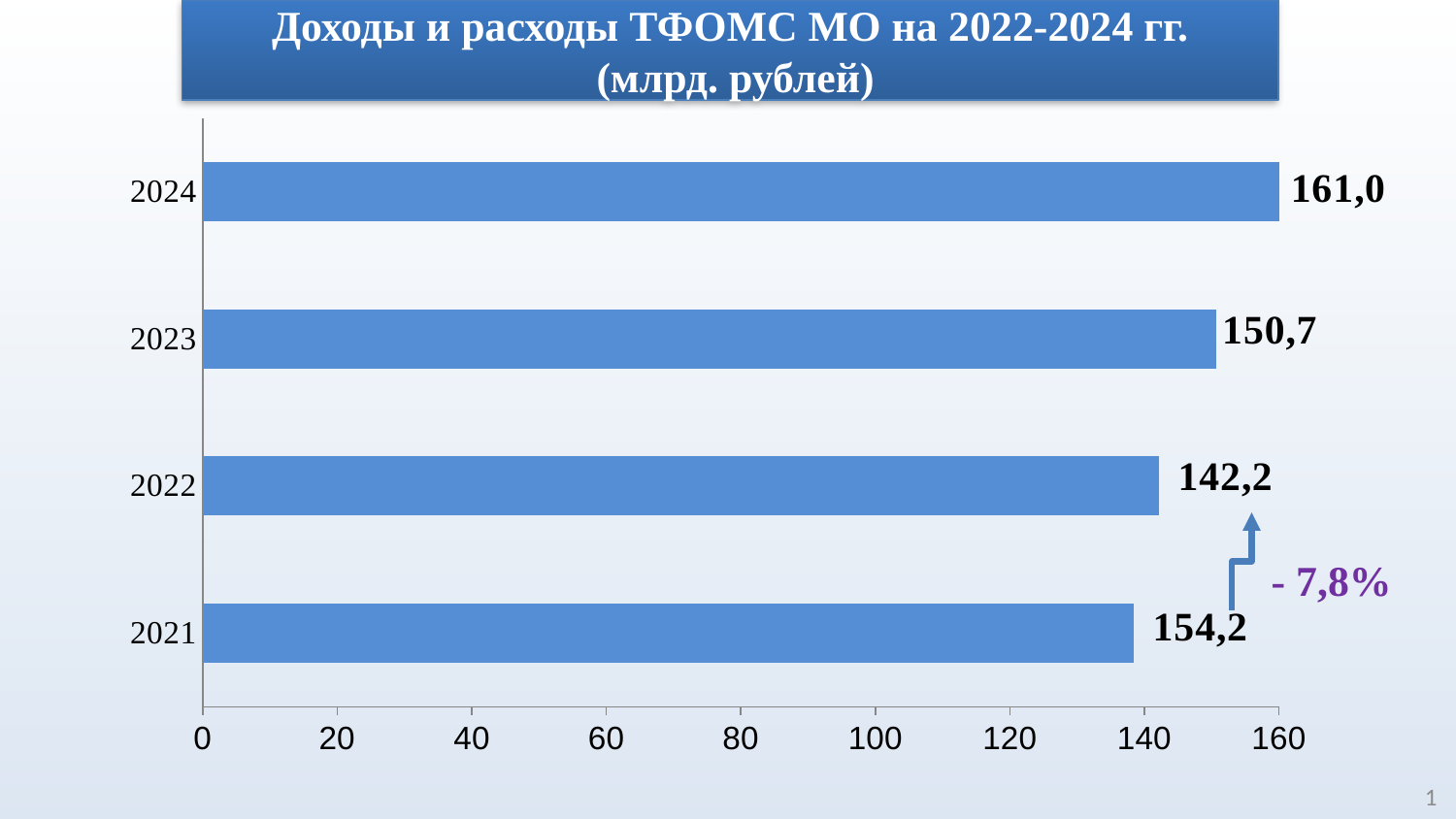

Доходы и расходы ТФОМС МО на 2022-2024 гг.
 (млрд. рублей)

### Chart

| Category | Доходы и рсаходы |
|---|---|
| 2021 | 138.4 |
| 2022 | 142.2 |
| 2023 | 150.7 |
| 2024 | 161.0 |
- 7,8%
1